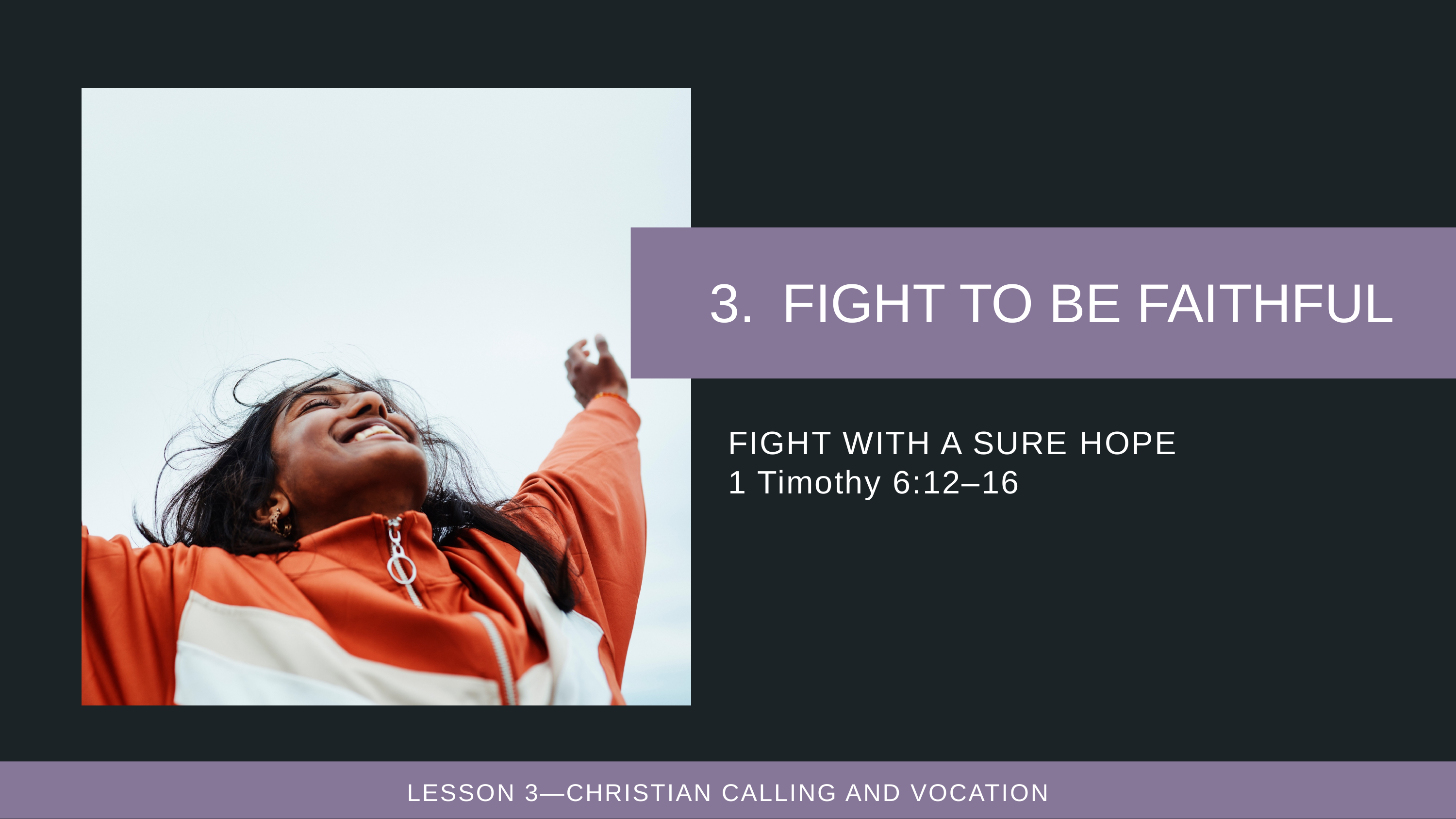

FIGHT WITH A SURE HOPE
1 Timothy 6:12–16